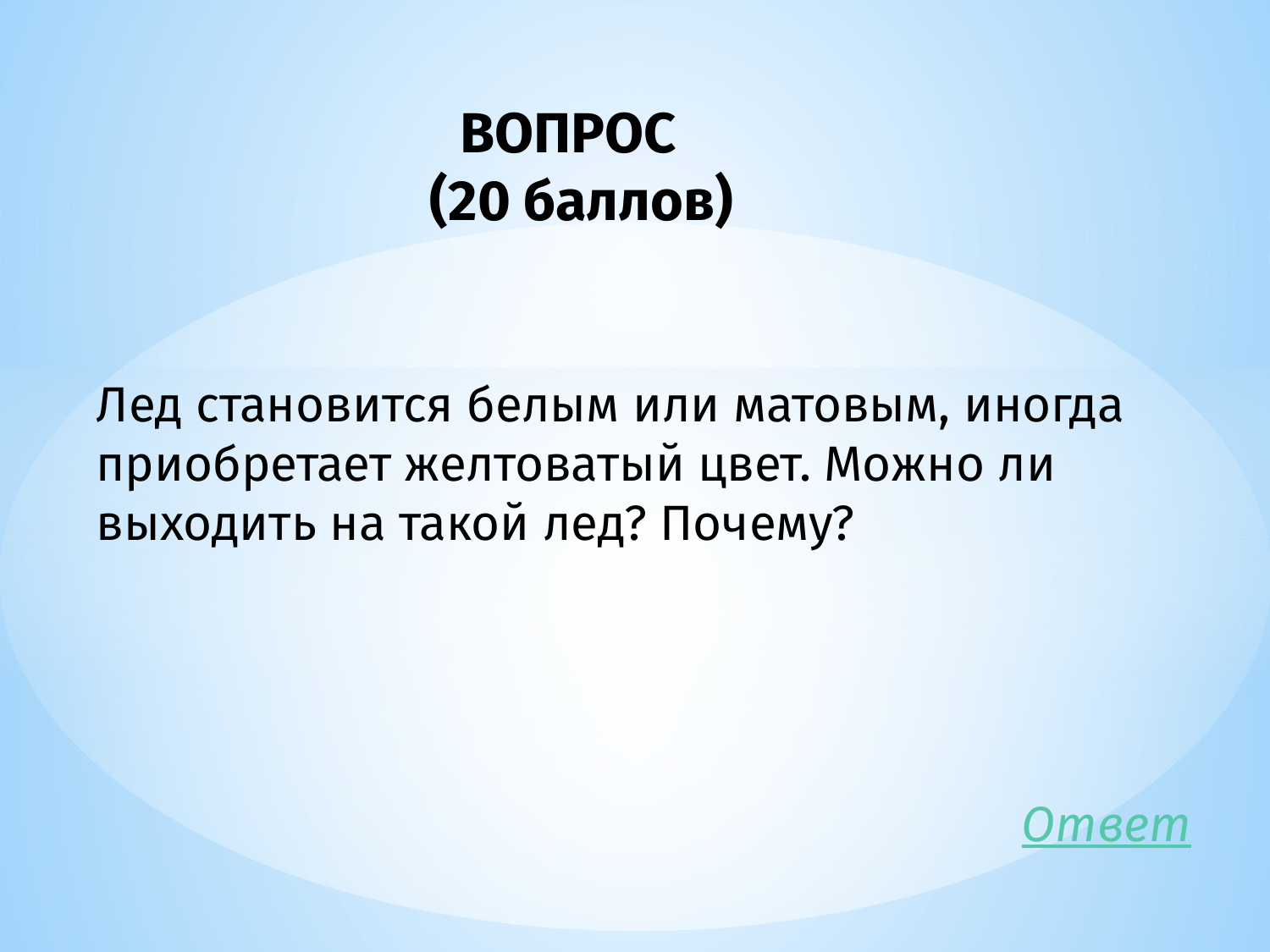

ВОПРОС
(20 баллов)
Лед становится белым или матовым, иногда приобретает желтоватый цвет. Можно ли выходить на такой лед? Почему?
Ответ